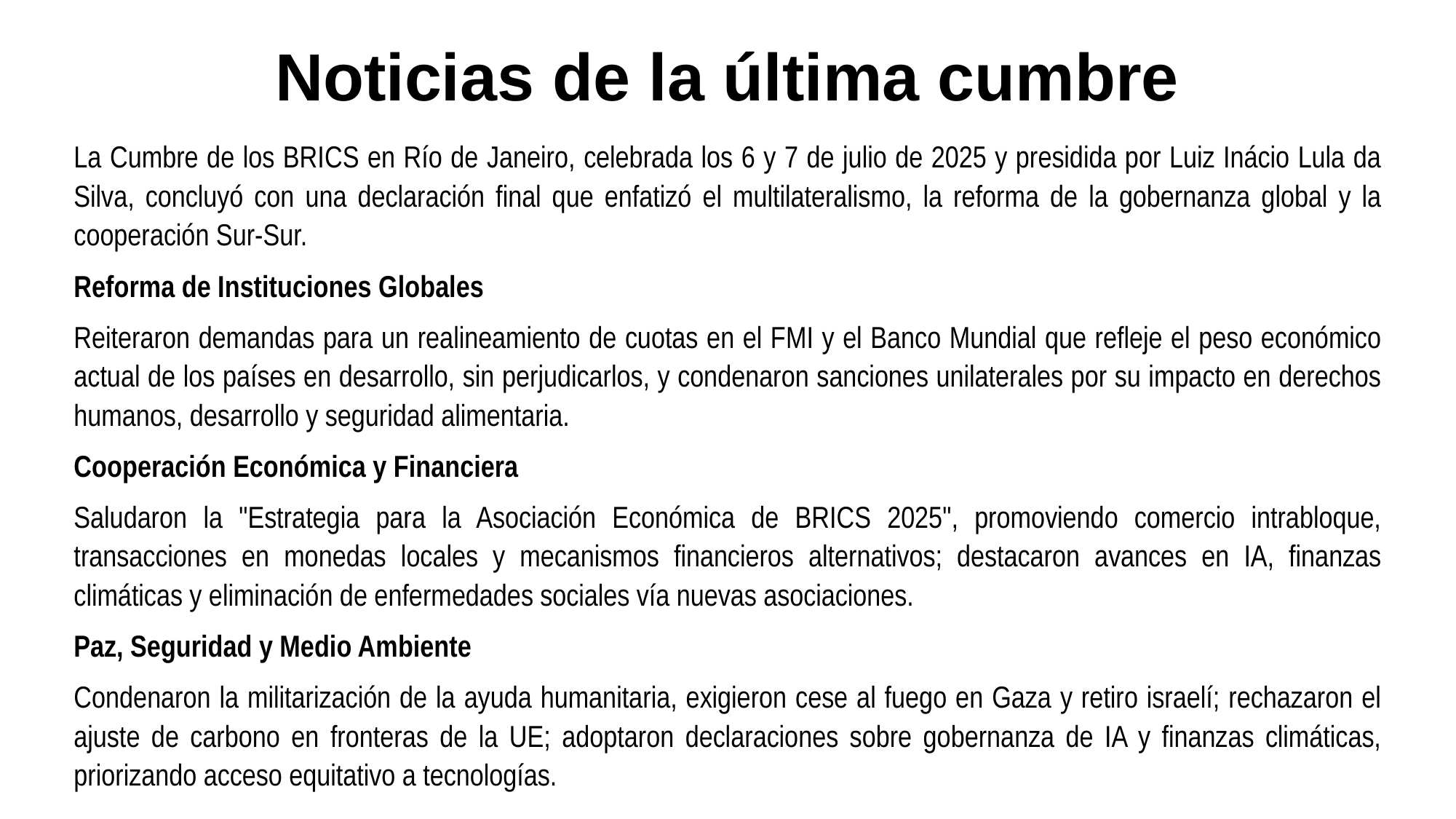

# Noticias de la última cumbre
La Cumbre de los BRICS en Río de Janeiro, celebrada los 6 y 7 de julio de 2025 y presidida por Luiz Inácio Lula da Silva, concluyó con una declaración final que enfatizó el multilateralismo, la reforma de la gobernanza global y la cooperación Sur-Sur.
Reforma de Instituciones Globales
Reiteraron demandas para un realineamiento de cuotas en el FMI y el Banco Mundial que refleje el peso económico actual de los países en desarrollo, sin perjudicarlos, y condenaron sanciones unilaterales por su impacto en derechos humanos, desarrollo y seguridad alimentaria.
Cooperación Económica y Financiera
Saludaron la "Estrategia para la Asociación Económica de BRICS 2025", promoviendo comercio intrabloque, transacciones en monedas locales y mecanismos financieros alternativos; destacaron avances en IA, finanzas climáticas y eliminación de enfermedades sociales vía nuevas asociaciones.
Paz, Seguridad y Medio Ambiente
Condenaron la militarización de la ayuda humanitaria, exigieron cese al fuego en Gaza y retiro israelí; rechazaron el ajuste de carbono en fronteras de la UE; adoptaron declaraciones sobre gobernanza de IA y finanzas climáticas, priorizando acceso equitativo a tecnologías.